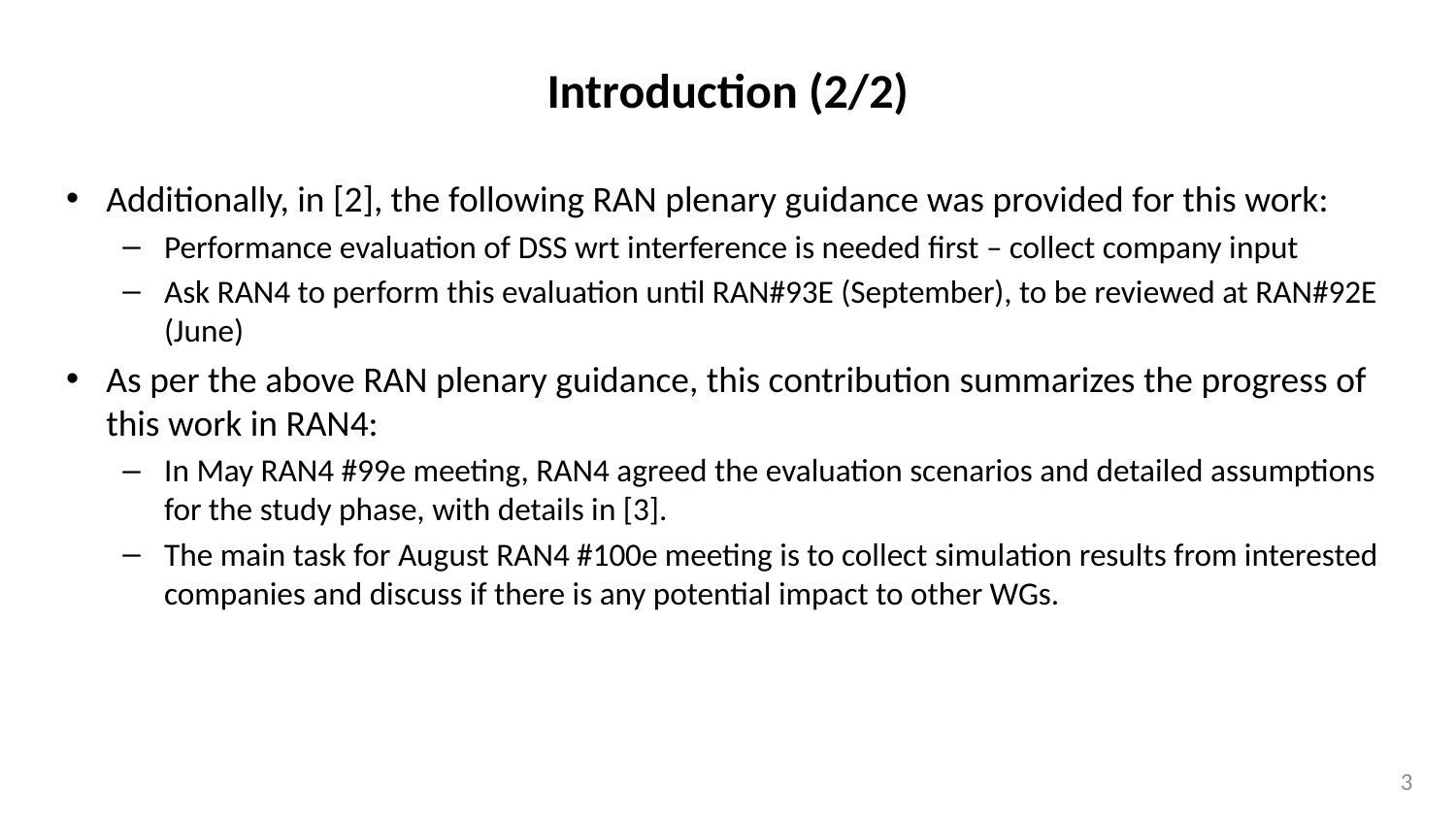

# Introduction (2/2)
Additionally, in [2], the following RAN plenary guidance was provided for this work:
Performance evaluation of DSS wrt interference is needed first – collect company input
Ask RAN4 to perform this evaluation until RAN#93E (September), to be reviewed at RAN#92E (June)
As per the above RAN plenary guidance, this contribution summarizes the progress of this work in RAN4:
In May RAN4 #99e meeting, RAN4 agreed the evaluation scenarios and detailed assumptions for the study phase, with details in [3].
The main task for August RAN4 #100e meeting is to collect simulation results from interested companies and discuss if there is any potential impact to other WGs.
3